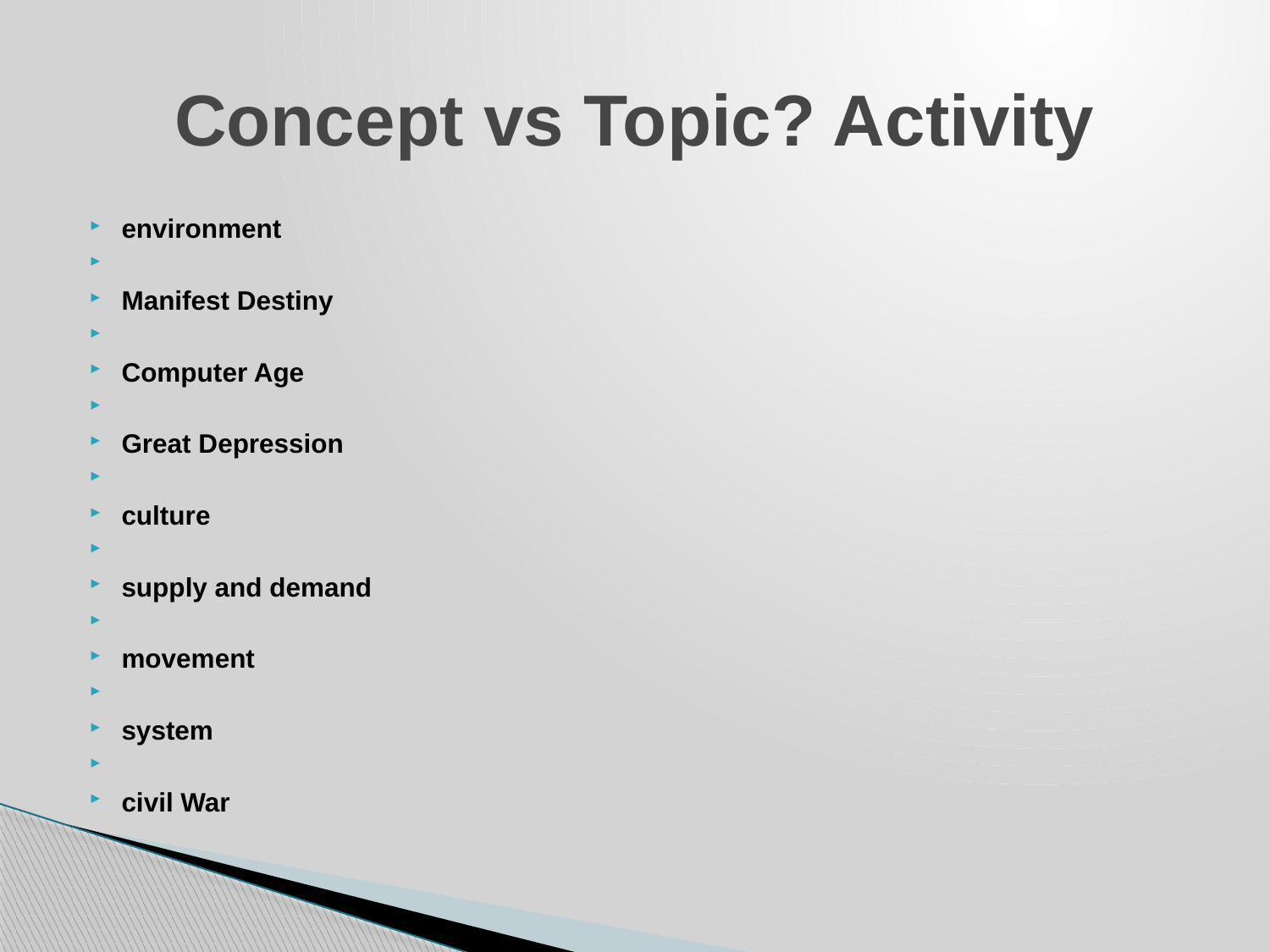

# Concept vs Topic? Activity
environment

Manifest Destiny

Computer Age

Great Depression

culture

supply and demand

movement

system

civil War